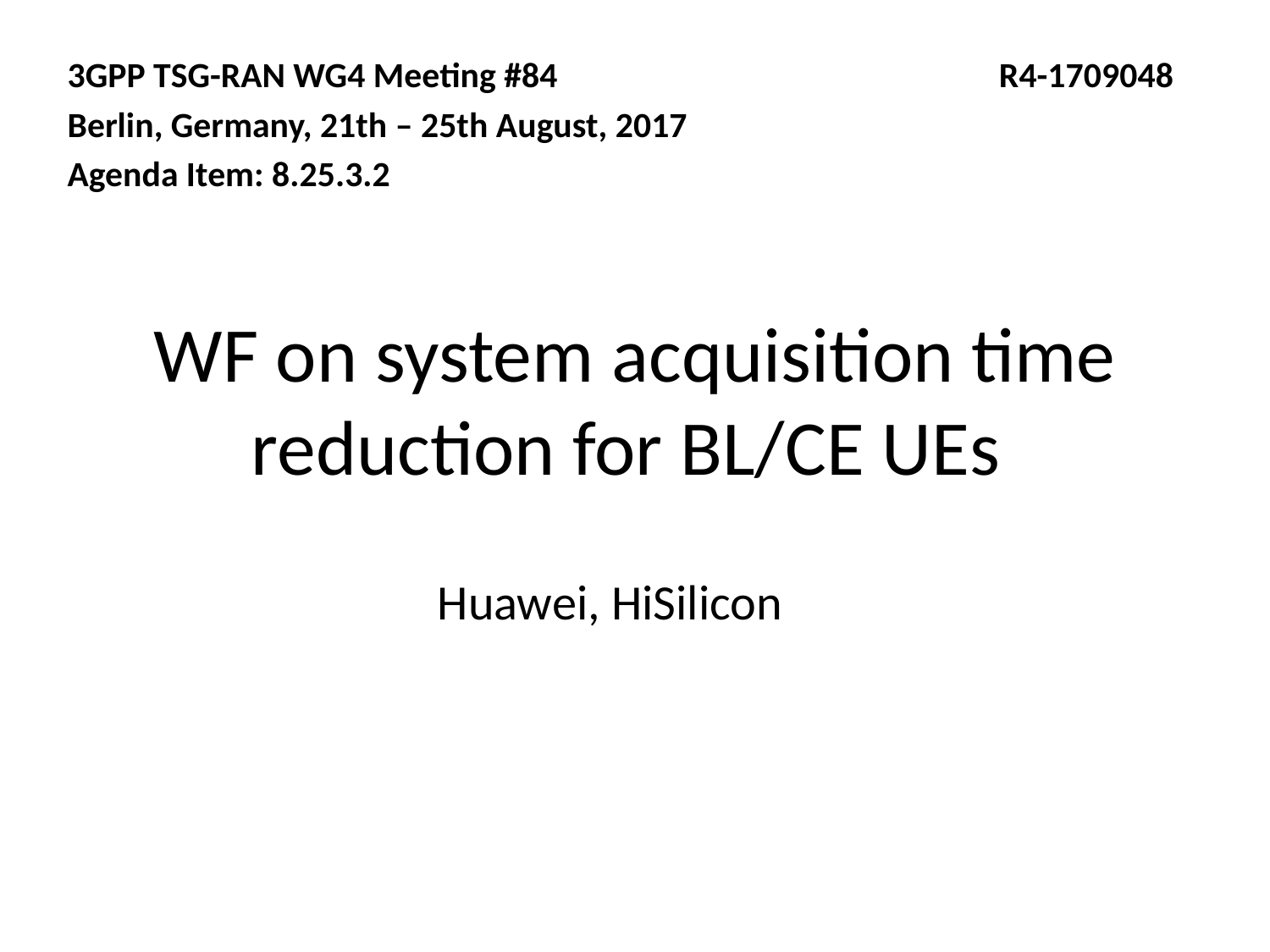

3GPP TSG-RAN WG4 Meeting #84                                                       R4-1709048
Berlin, Germany, 21th – 25th August, 2017
Agenda Item: 8.25.3.2
# WF on system acquisition time reduction for BL/CE UEs
Huawei, HiSilicon